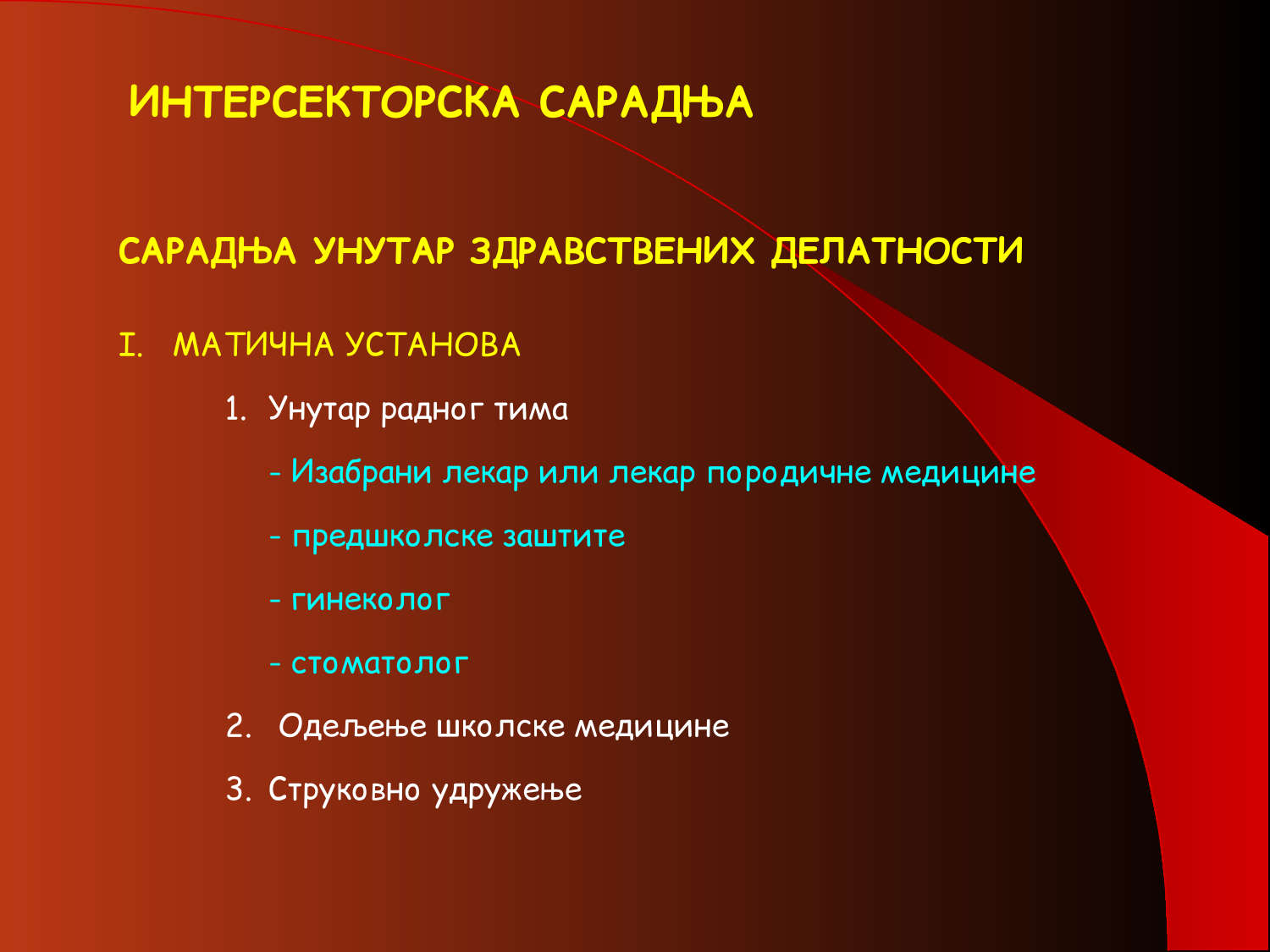

# ИНТЕРСЕКТОРСКА САРАДЊА
САРАДЊА УНУТАР ЗДРАВСТВЕНИХ ДЕЛАТНОСТИ

I.   МАТИЧНА УСТАНОВА
Унутар радног тима
	- Изабрани лекар или лекар породичне медицине
	- предшколске заштите
	- гинеколог
	- стоматолог
 Одељење школске медицине
Струковно удружење